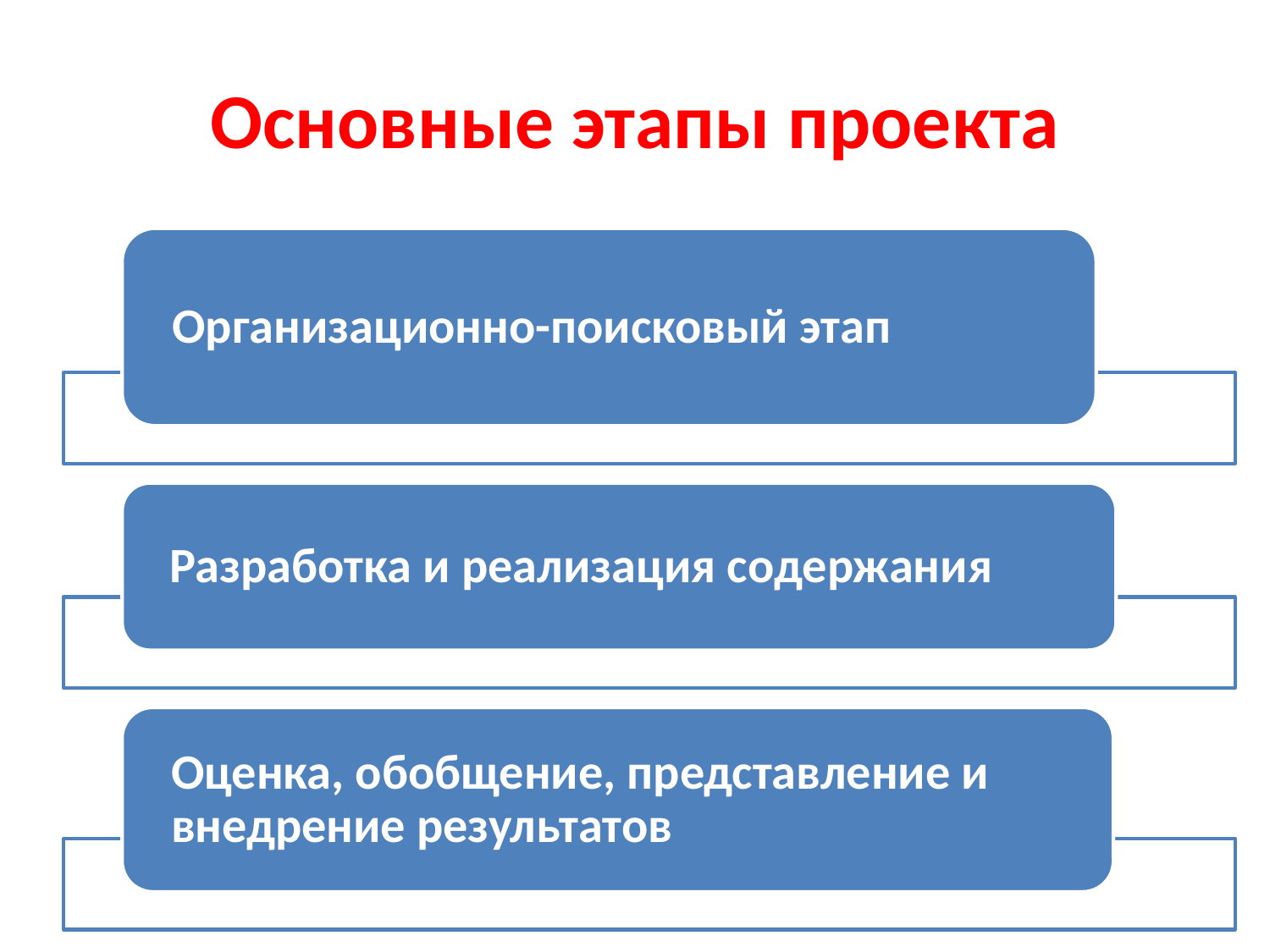

# Основные этапы проекта
Организационно-поисковый этап
Разработка и реализация содержания
Оценка, обобщение, представление и внедрение результатов